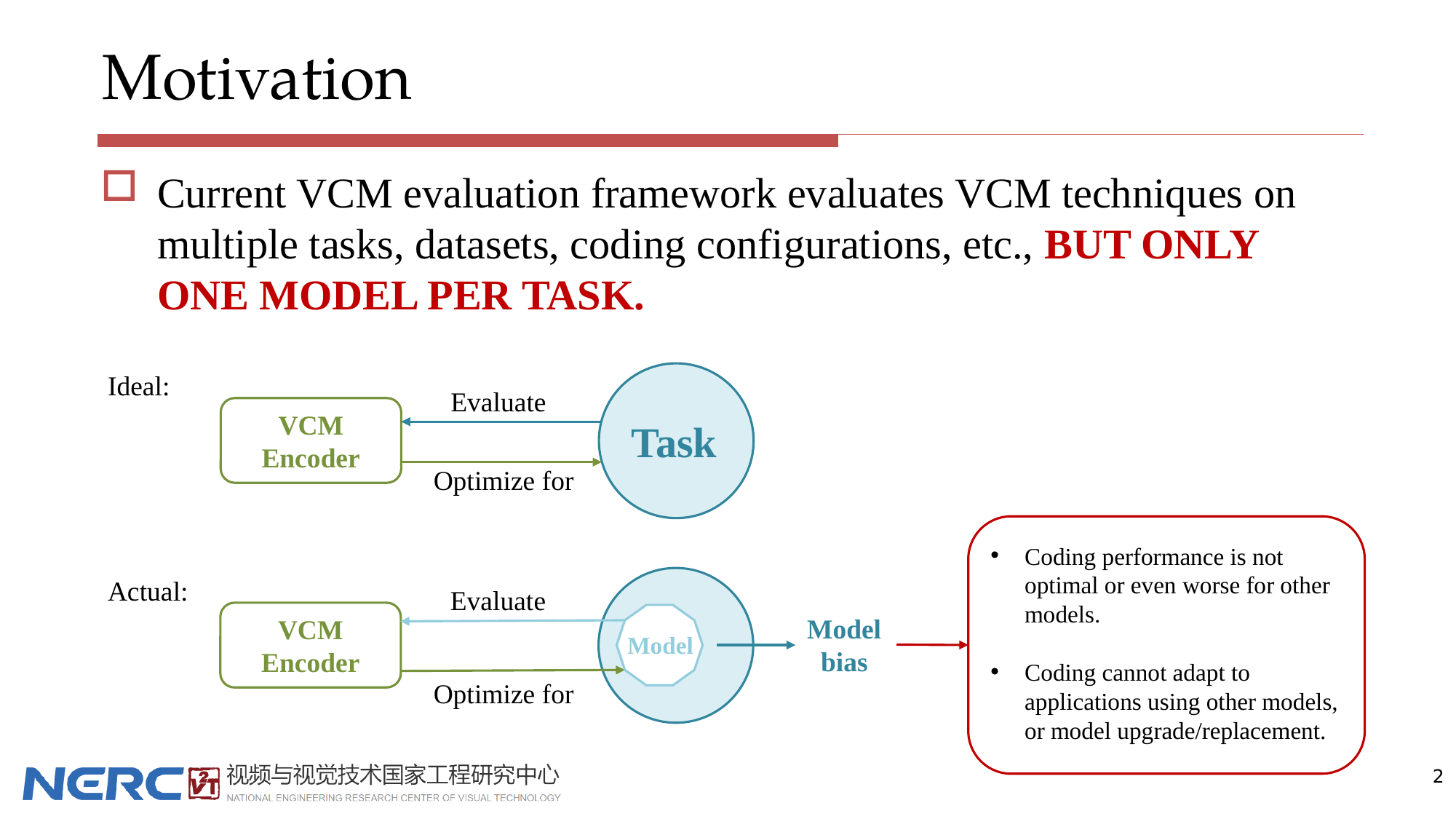

# Motivation
Current VCM evaluation framework evaluates VCM techniques on multiple tasks, datasets, coding configurations, etc., BUT ONLY ONE MODEL PER TASK.
Ideal:

Task
Evaluate
VCM Encoder
Optimize for

Coding performance is not optimal or even worse for other models.

Coding cannot adapt to applications using other models, or model upgrade/replacement.
Actual:

Evaluate
VCM Encoder
Optimize for

Model
bias
Model
2